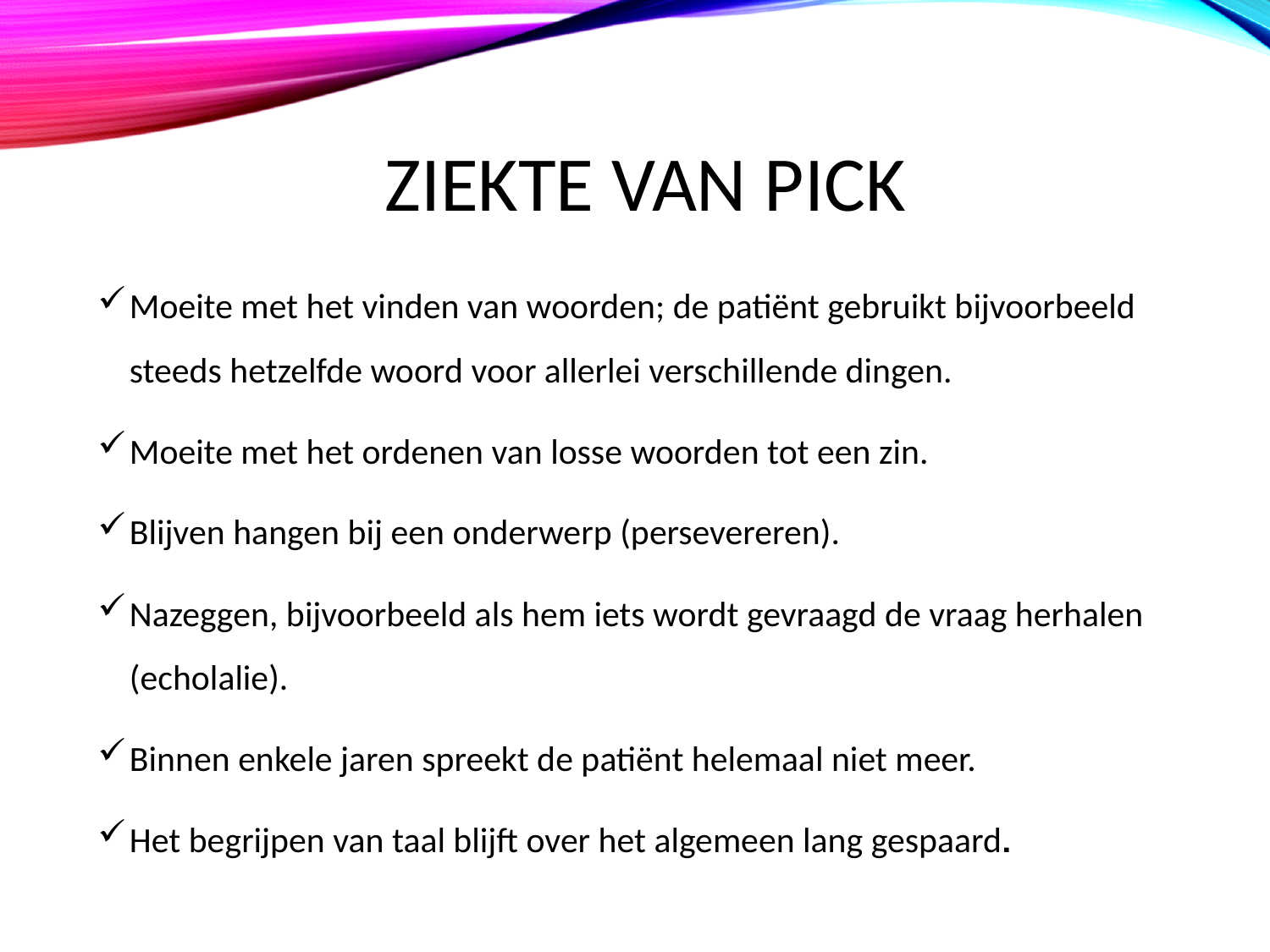

# Ziekte van Pick
Moeite met het vinden van woorden; de patiënt gebruikt bijvoorbeeld steeds hetzelfde woord voor allerlei verschillende dingen.
Moeite met het ordenen van losse woorden tot een zin.
Blijven hangen bij een onderwerp (persevereren).
Nazeggen, bijvoorbeeld als hem iets wordt gevraagd de vraag herhalen (echolalie).
Binnen enkele jaren spreekt de patiënt helemaal niet meer.
Het begrijpen van taal blijft over het algemeen lang gespaard.